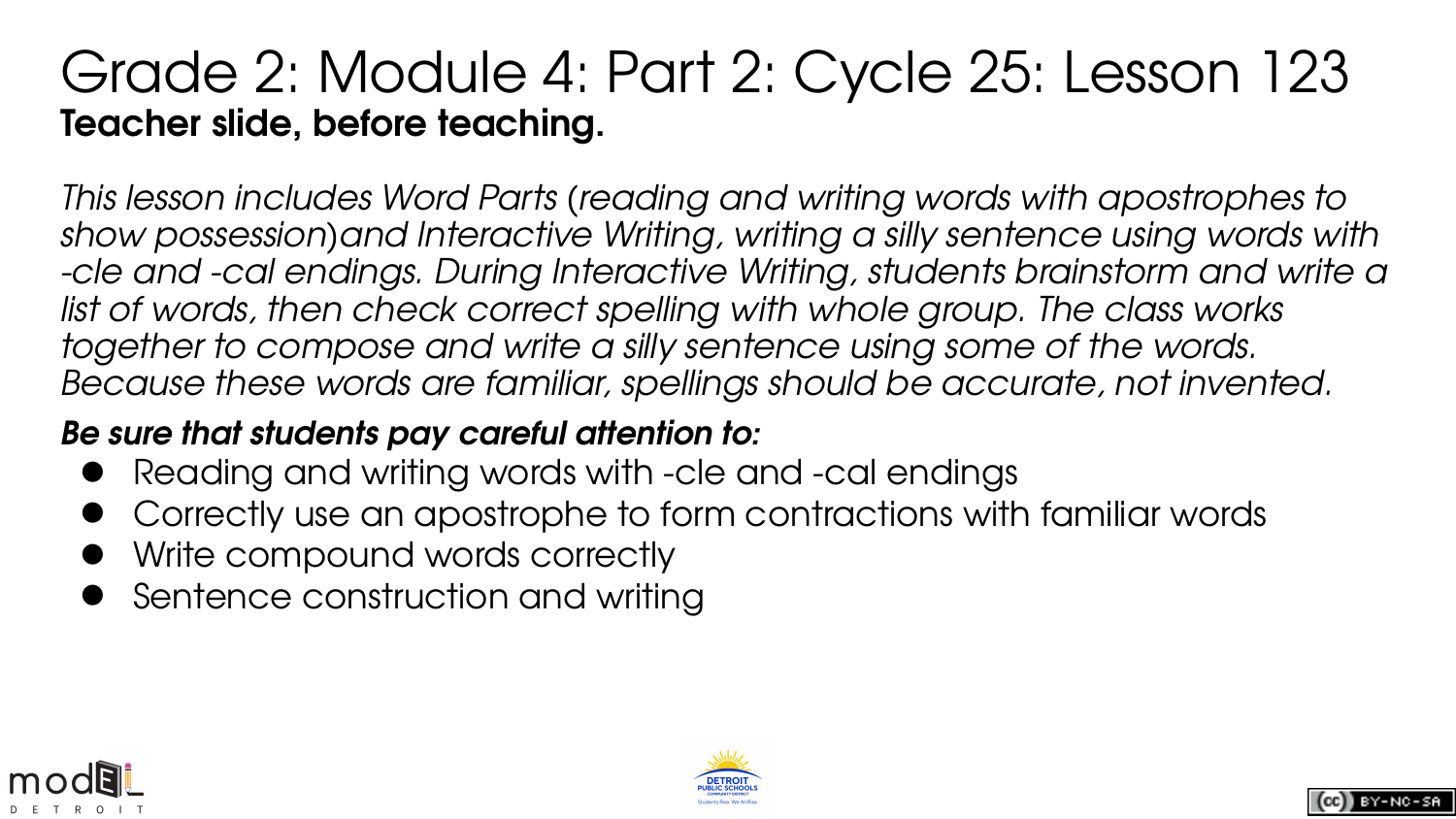

# Grade 2: Module 4: Part 2: Cycle 25: Lesson 123
Teacher slide, before teaching.
This lesson includes Word Parts (reading and writing words with apostrophes to show possession)and Interactive Writing, writing a silly sentence using words with -cle and -cal endings. During Interactive Writing, students brainstorm and write a list of words, then check correct spelling with whole group. The class works together to compose and write a silly sentence using some of the words. Because these words are familiar, spellings should be accurate, not invented.
Be sure that students pay careful attention to:
Reading and writing words with -cle and -cal endings
Correctly use an apostrophe to form contractions with familiar words
Write compound words correctly
Sentence construction and writing